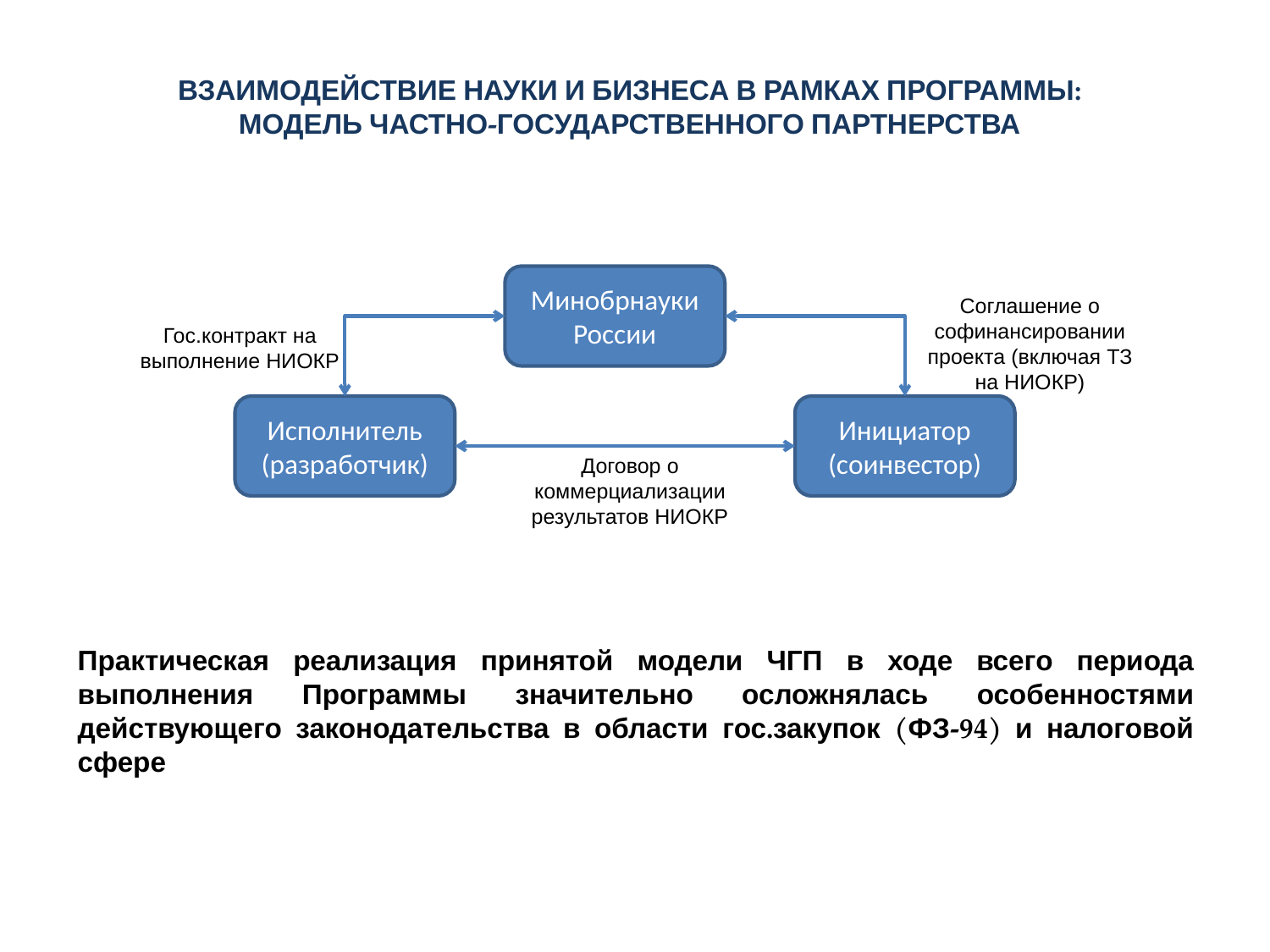

Взаимодействие науки и бизнеса в рамках Программы:
модель частно-государственного партнерства
Минобрнауки
России
Соглашение о софинансировании
проекта (включая ТЗ на НИОКР)
Гос.контракт на
выполнение НИОКР
Исполнитель
(разработчик)
Инициатор
(соинвестор)
Договор о коммерциализации результатов НИОКР
Практическая реализация принятой модели ЧГП в ходе всего периода выполнения Программы значительно осложнялась особенностями действующего законодательства в области гос.закупок (ФЗ-94) и налоговой сфере